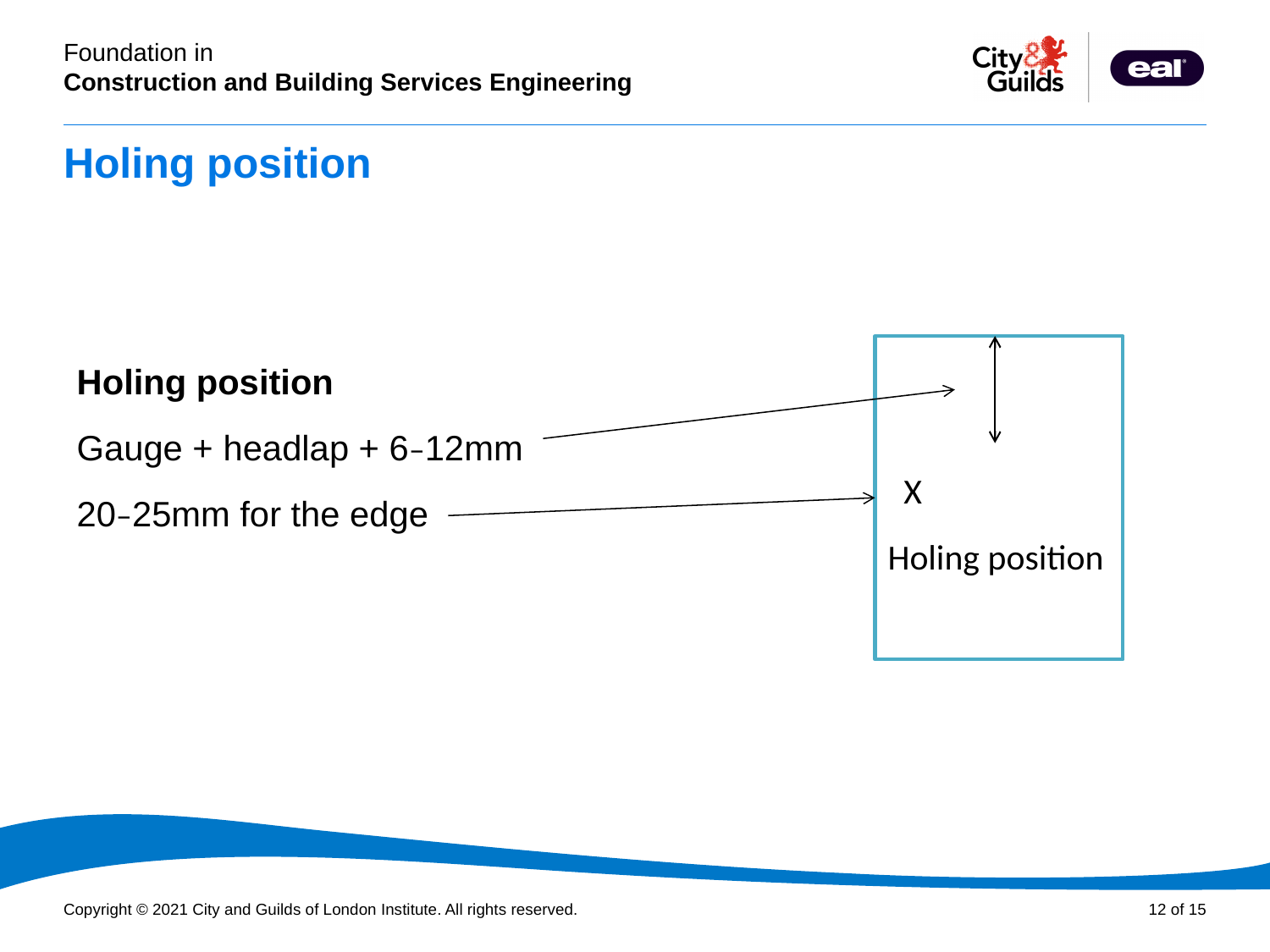

# Holing position

  X
Holing position
Holing position
Gauge + headlap + 6–12mm
20–25mm for the edge